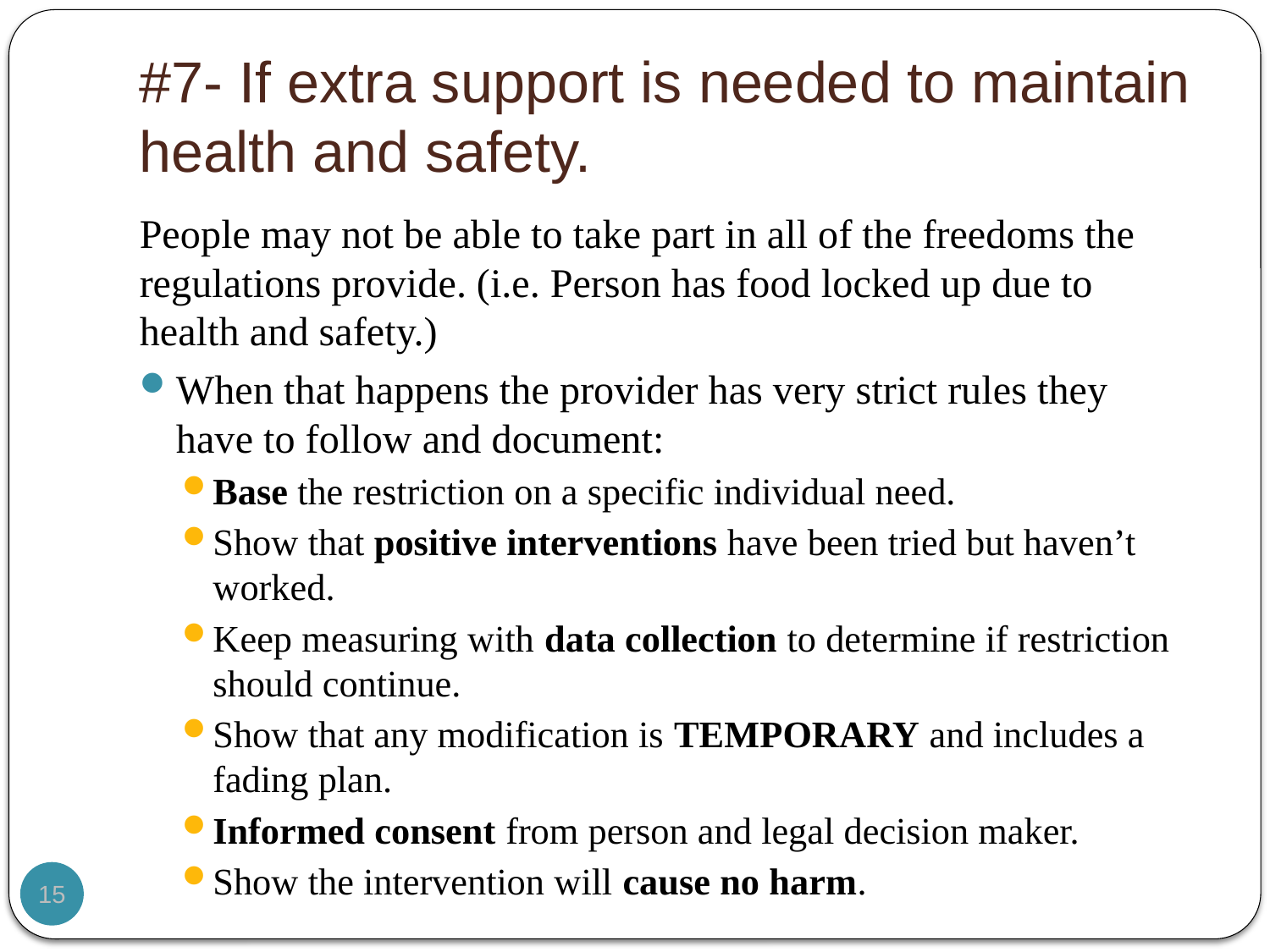

# #7- If extra support is needed to maintain health and safety.
People may not be able to take part in all of the freedoms the regulations provide. (i.e. Person has food locked up due to health and safety.)
When that happens the provider has very strict rules they have to follow and document:
Base the restriction on a specific individual need.
Show that positive interventions have been tried but haven’t worked.
Keep measuring with data collection to determine if restriction should continue.
Show that any modification is TEMPORARY and includes a fading plan.
Informed consent from person and legal decision maker.
Show the intervention will cause no harm.

15